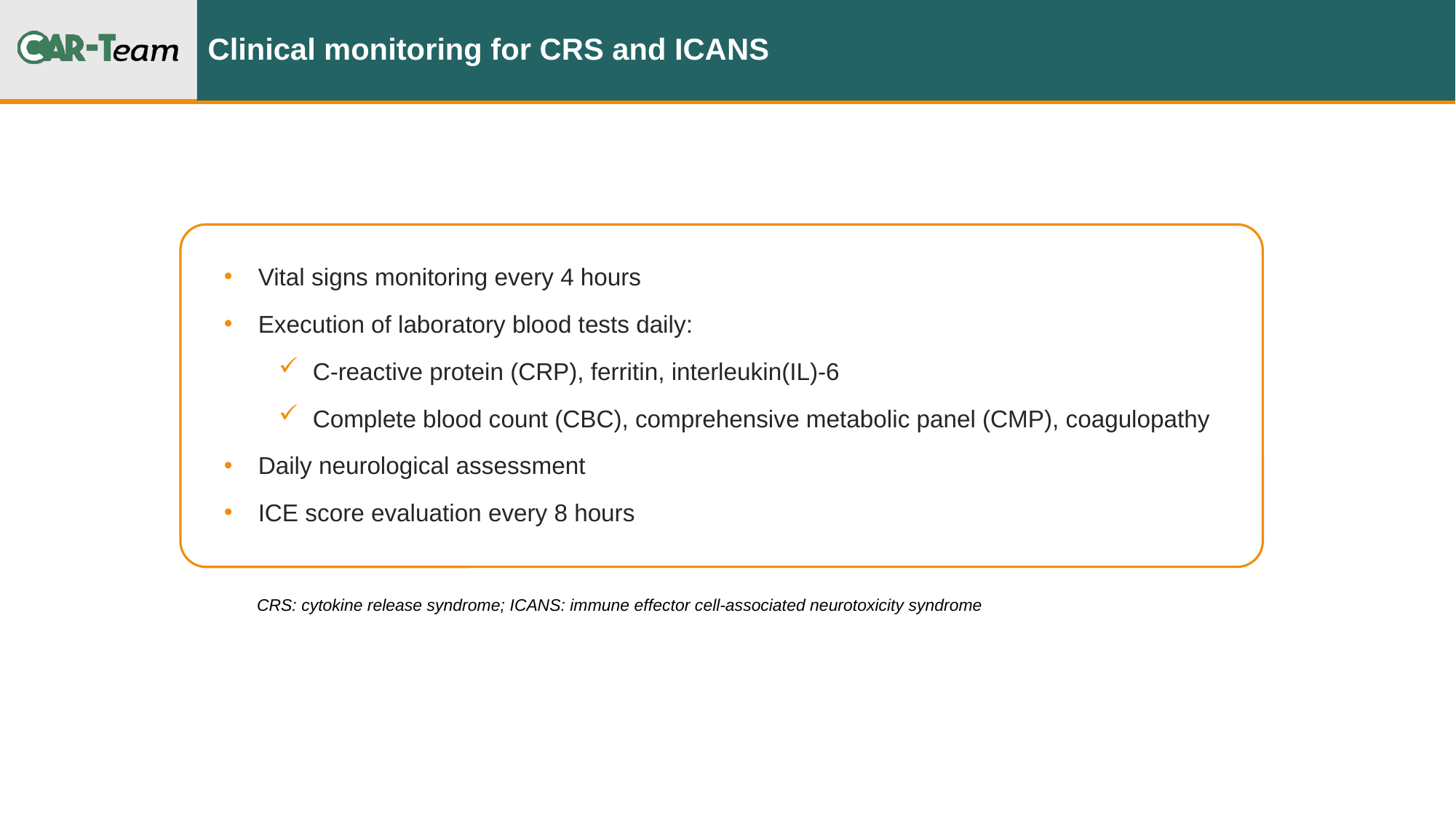

# Clinical monitoring for CRS and ICANS

Vital signs monitoring every 4 hours
Execution of laboratory blood tests daily:
C-reactive protein (CRP), ferritin, interleukin(IL)-6
Complete blood count (CBC), comprehensive metabolic panel (CMP), coagulopathy
Daily neurological assessment
ICE score evaluation every 8 hours
CRS: cytokine release syndrome; ICANS: immune effector cell-associated neurotoxicity syndrome